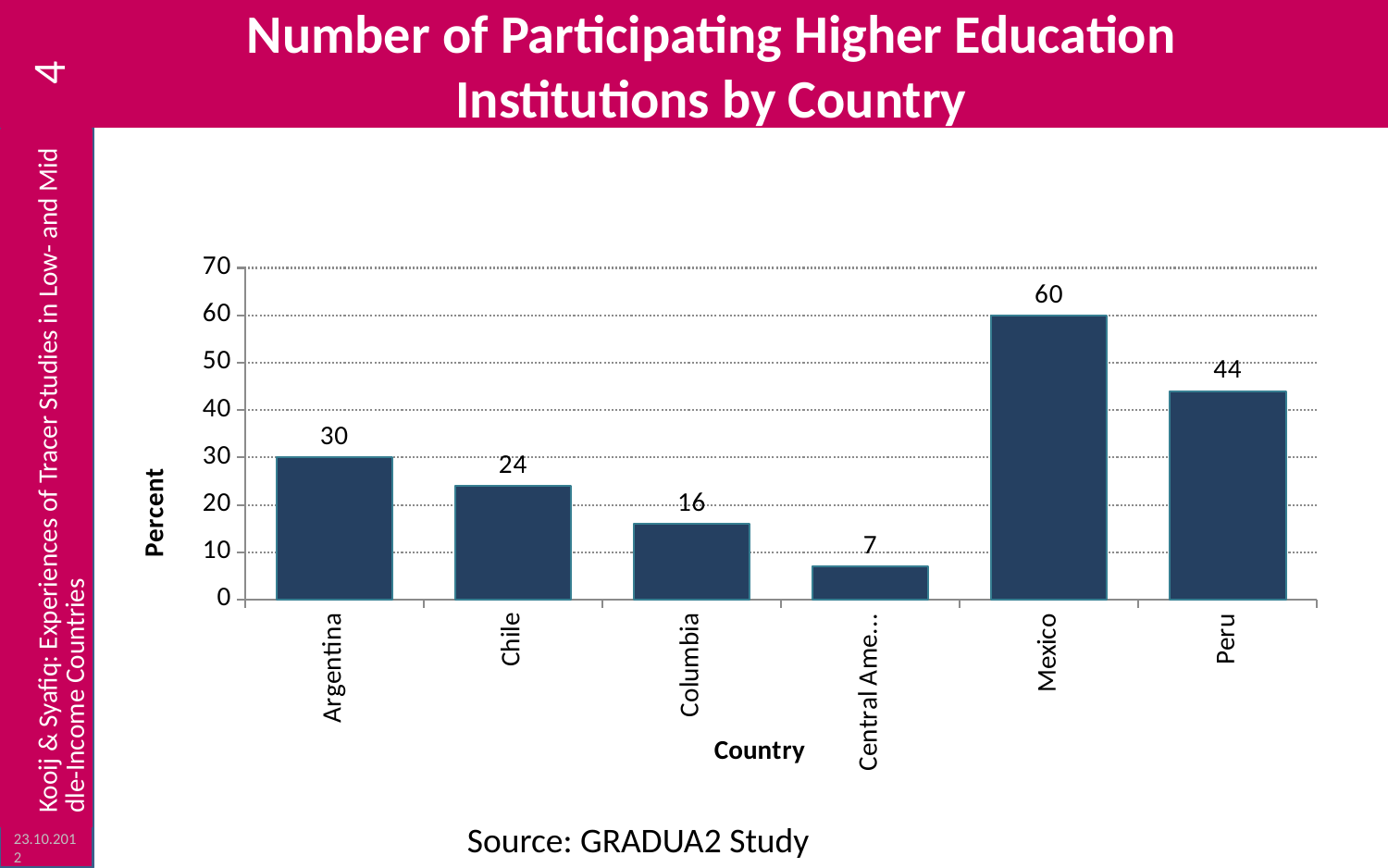

# Number of Participating Higher Education Institutions by Country
4

### Chart

| Category |  |
|---|---|
| Argentina | 30.0 |
| Chile | 24.0 |
| Columbia | 16.0 |
| Central America | 7.0 |
| Mexico | 60.0 |
| Peru | 44.0 |
Kooij & Syafiq: Experiences of Tracer Studies in Low- and Middle-Income Countries
Source: GRADUA2 Study
23.10.2012